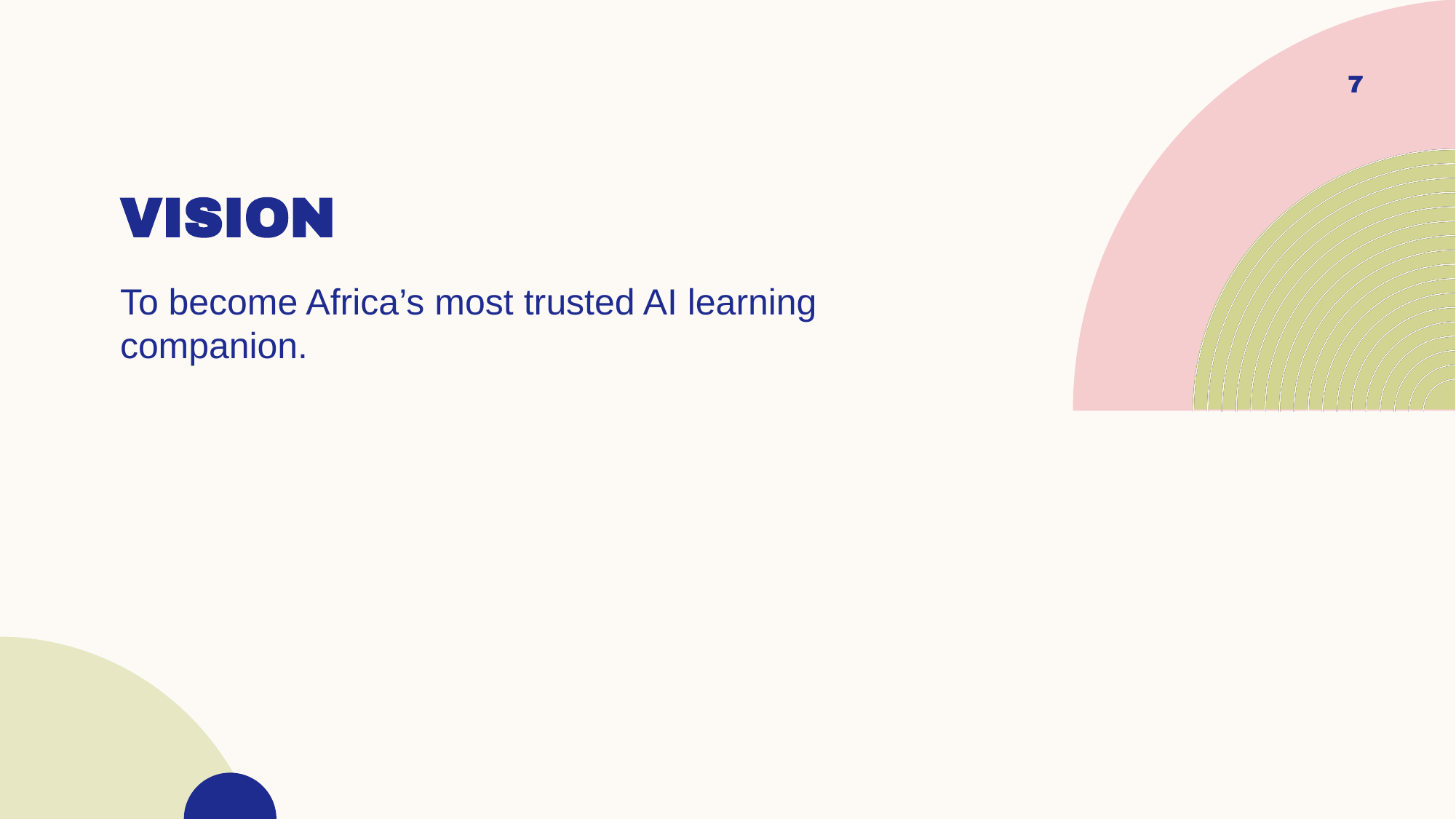

7
# Vision
To become Africa’s most trusted AI learning companion.